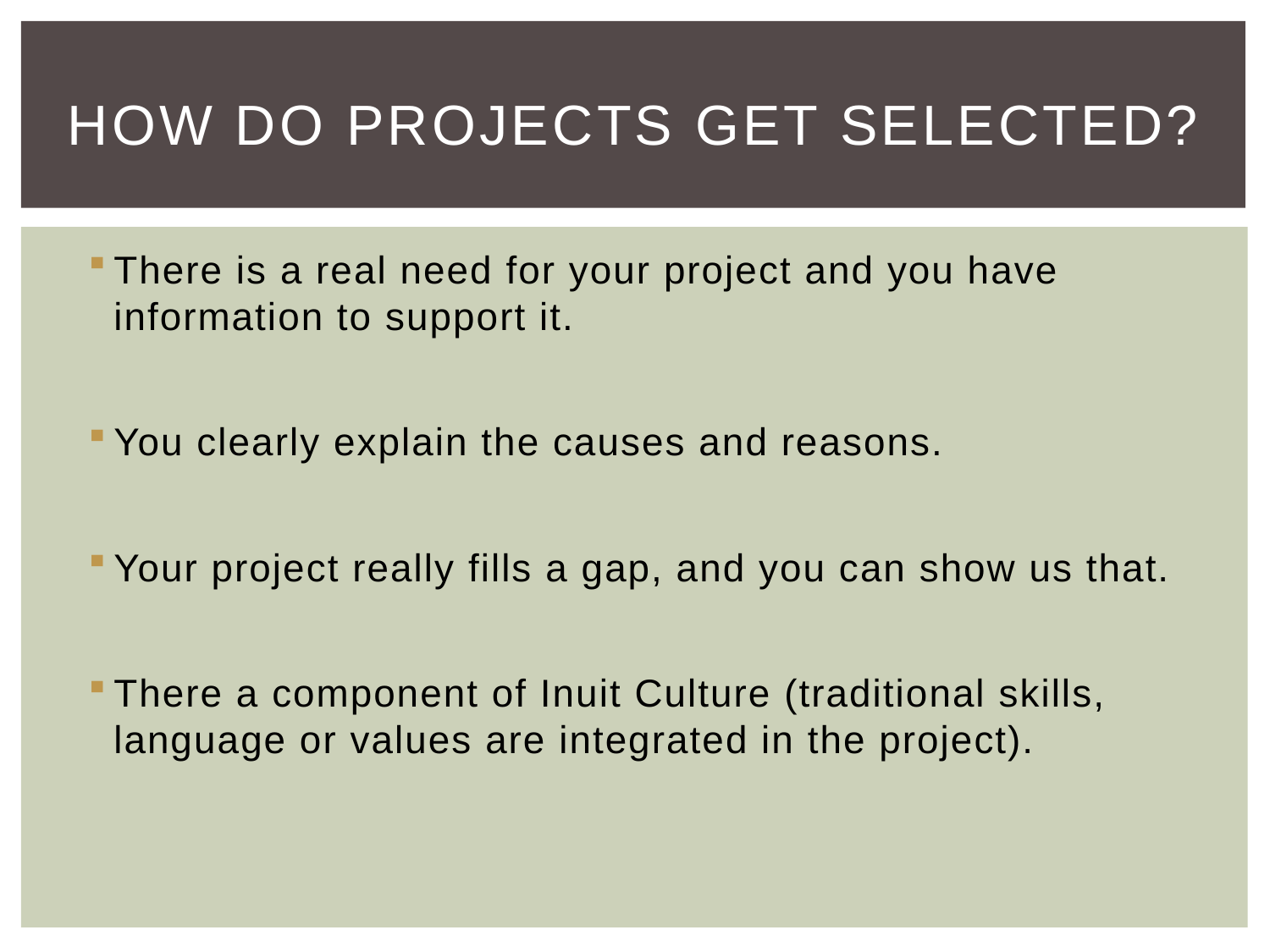

# How do projects get selected?
There is a real need for your project and you have information to support it.

You clearly explain the causes and reasons.

Your project really fills a gap, and you can show us that.

There a component of Inuit Culture (traditional skills, language or values are integrated in the project).